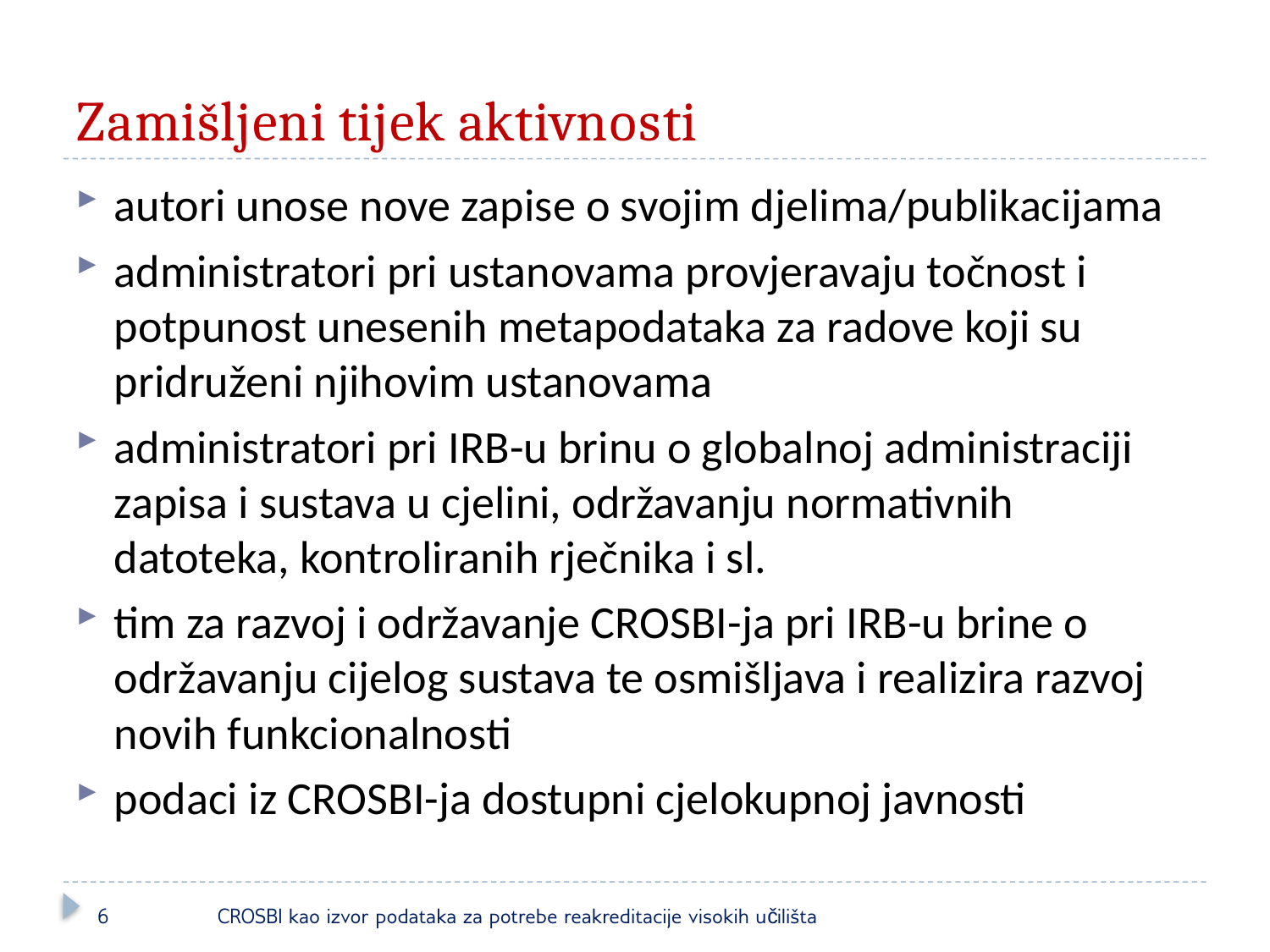

# Zamišljeni tijek aktivnosti
autori unose nove zapise o svojim djelima/publikacijama
administratori pri ustanovama provjeravaju točnost i potpunost unesenih metapodataka za radove koji su pridruženi njihovim ustanovama
administratori pri IRB-u brinu o globalnoj administraciji zapisa i sustava u cjelini, održavanju normativnih datoteka, kontroliranih rječnika i sl.
tim za razvoj i održavanje CROSBI-ja pri IRB-u brine o održavanju cijelog sustava te osmišljava i realizira razvoj novih funkcionalnosti
podaci iz CROSBI-ja dostupni cjelokupnoj javnosti

6
CROSBI kao izvor podataka za potrebe reakreditacije visokih učilišta